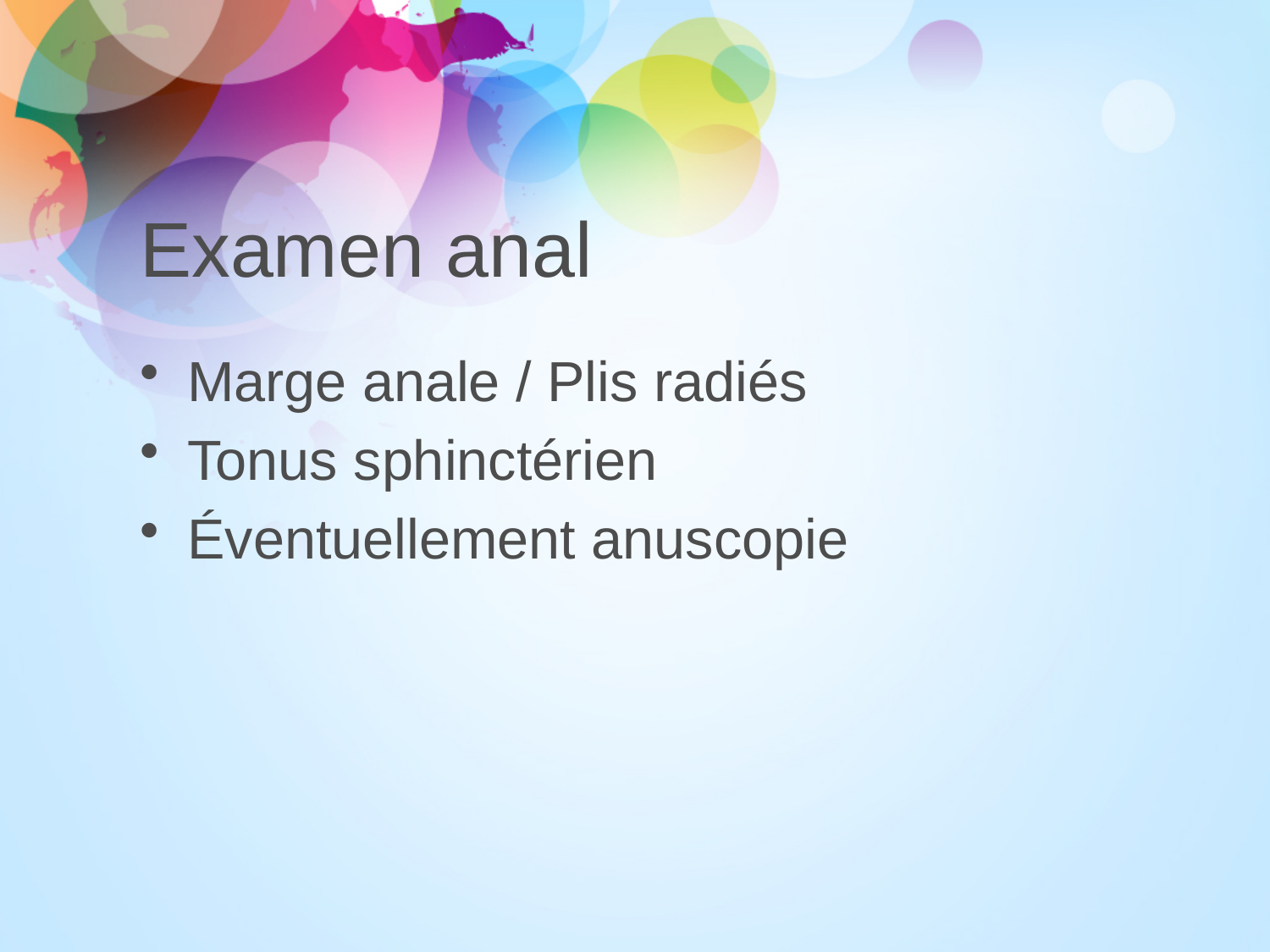

# Examen anal
Marge anale / Plis radiés
Tonus sphinctérien
Éventuellement anuscopie